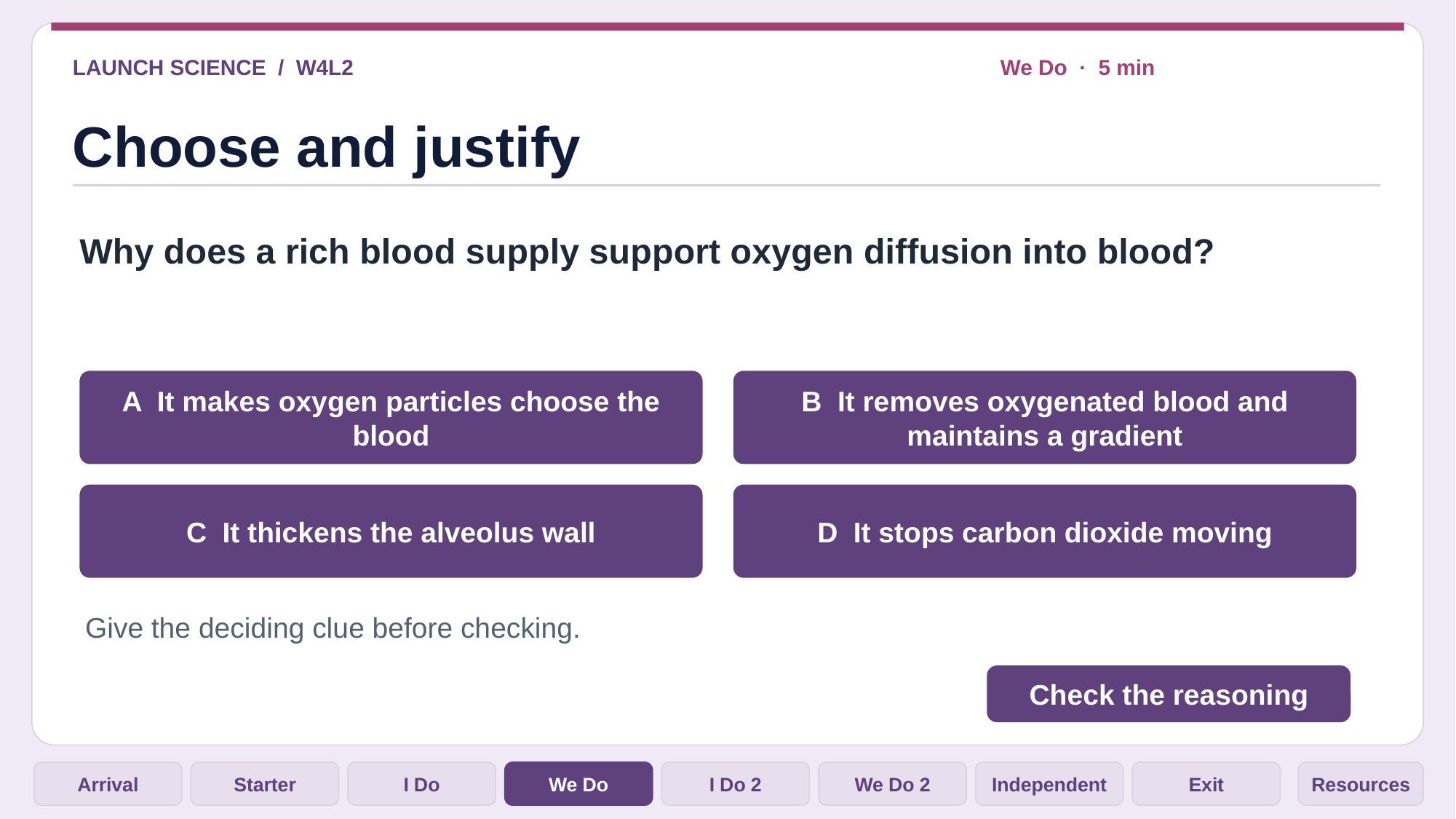

LAUNCH SCIENCE  /  W4L2
We Do  ·  5 min
Choose and justify

Why does a rich blood supply support oxygen diffusion into blood?
A  It makes oxygen particles choose the blood
B  It removes oxygenated blood and maintains a gradient
C  It thickens the alveolus wall
D  It stops carbon dioxide moving
Give the deciding clue before checking.
Check the reasoning
Arrival
Starter
I Do
We Do
I Do 2
We Do 2
Independent
Exit
Resources